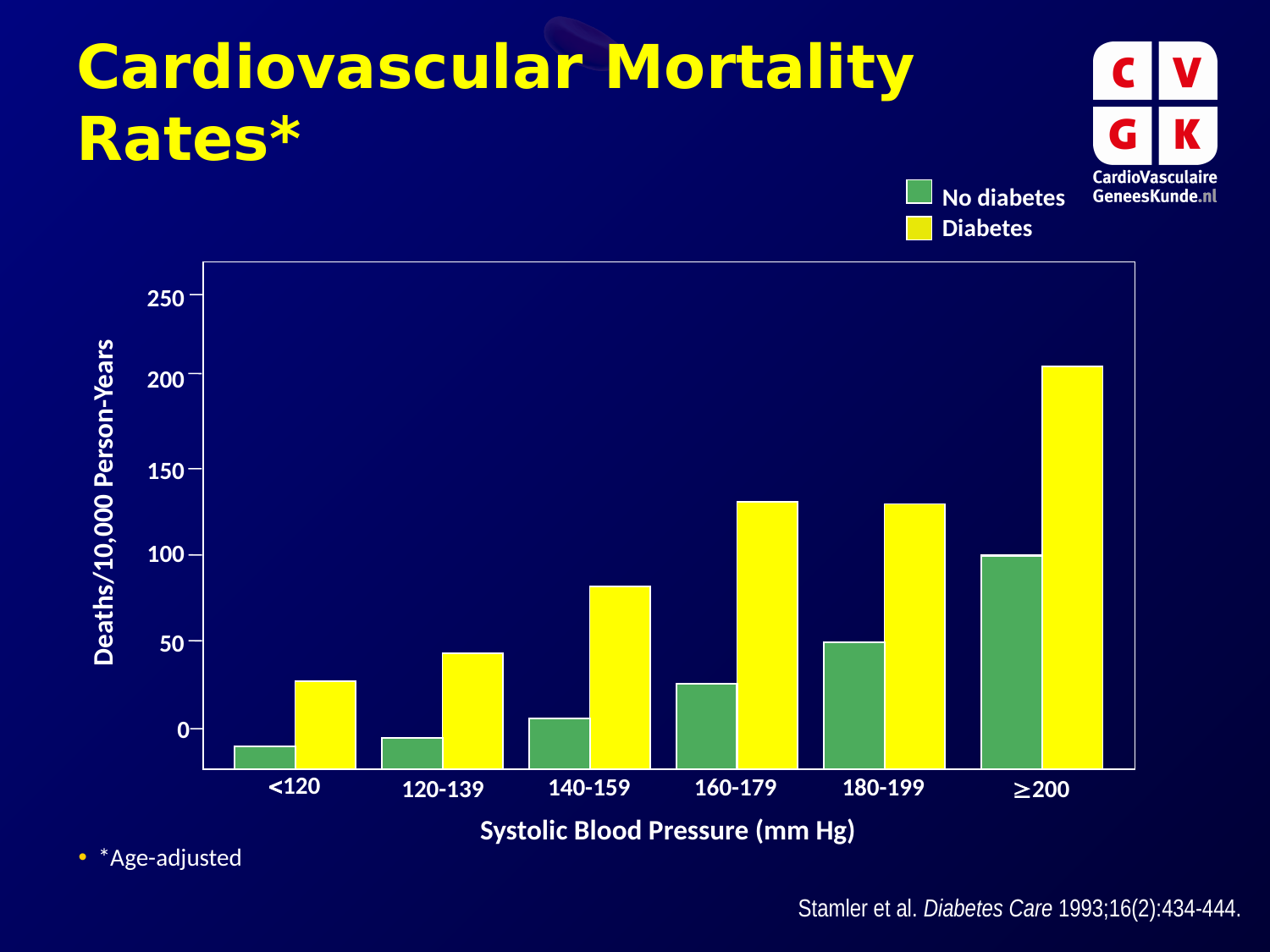

Cardiovascular Mortality Rates*

No diabetes
Diabetes

250

200

150

100

50

0

<120
140-159
160-179
180-199
≥200
120-139
Deaths/10,000 Person-Years
Systolic Blood Pressure (mm Hg)
  *Age-adjusted
Stamler et al. Diabetes Care 1993;16(2):434-444.